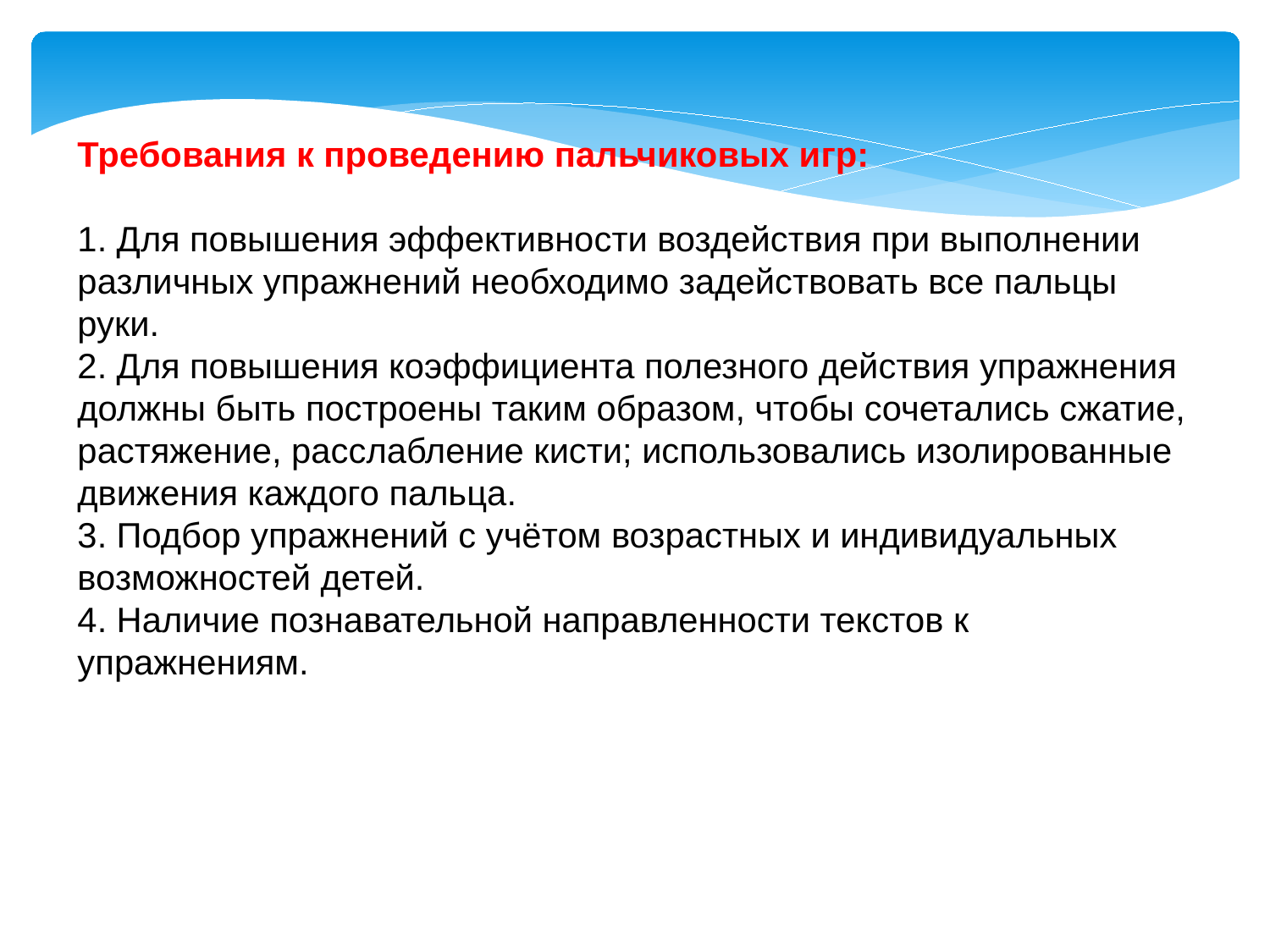

Требования к проведению пальчиковых игр:

1. Для повышения эффективности воздействия при выполнении различных упражнений необходимо задействовать все пальцы руки.
2. Для повышения коэффициента полезного действия упражнения должны быть построены таким образом, чтобы сочетались сжатие, растяжение, расслабление кисти; использовались изолированные движения каждого пальца.
3. Подбор упражнений с учётом возрастных и индивидуальных возможностей детей.
4. Наличие познавательной направленности текстов к упражнениям.